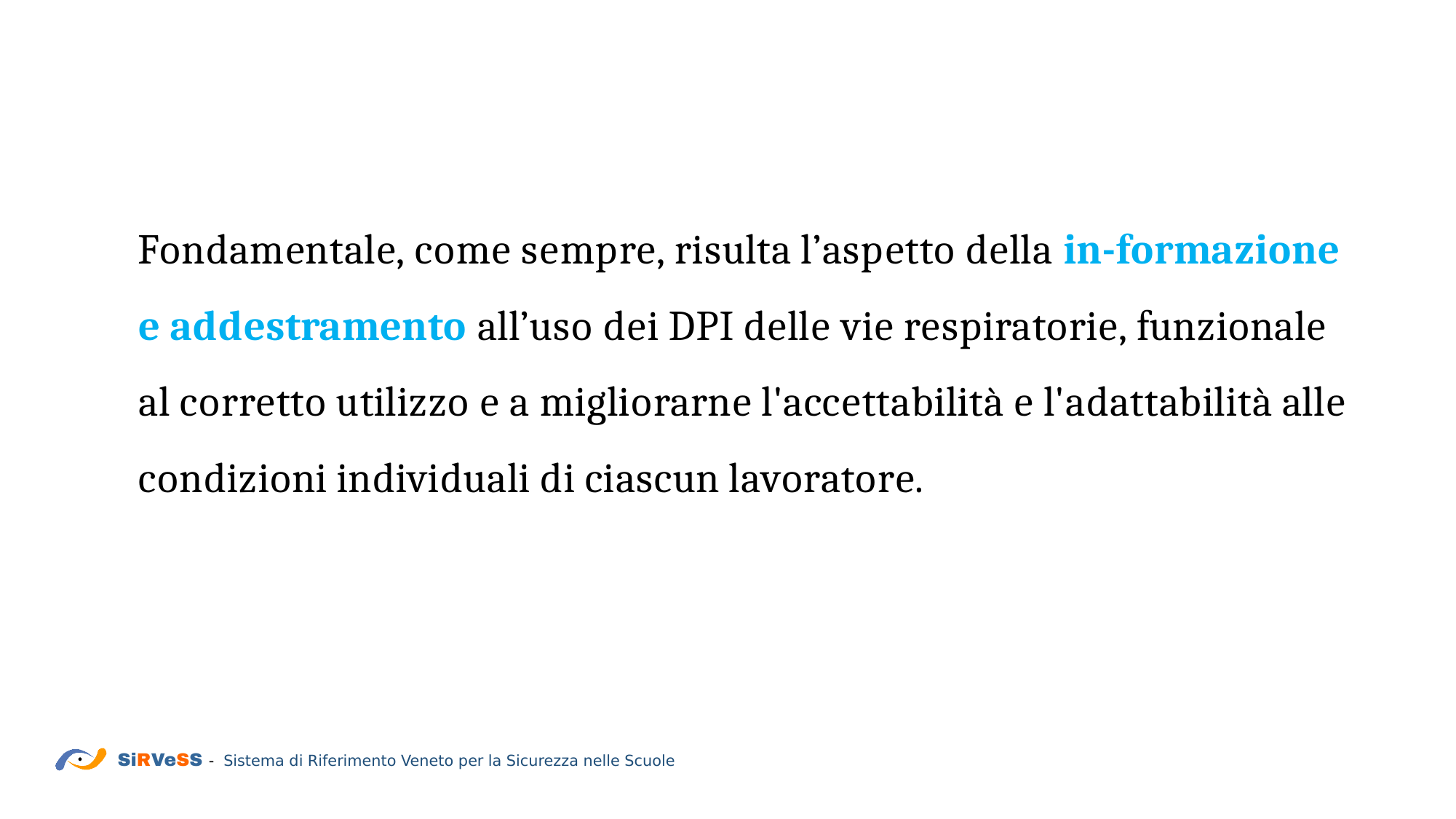

Fondamentale, come sempre, risulta l’aspetto della in-formazione e addestramento all’uso dei DPI delle vie respiratorie, funzionale al corretto utilizzo e a migliorarne l'accettabilità e l'adattabilità alle condizioni individuali di ciascun lavoratore.